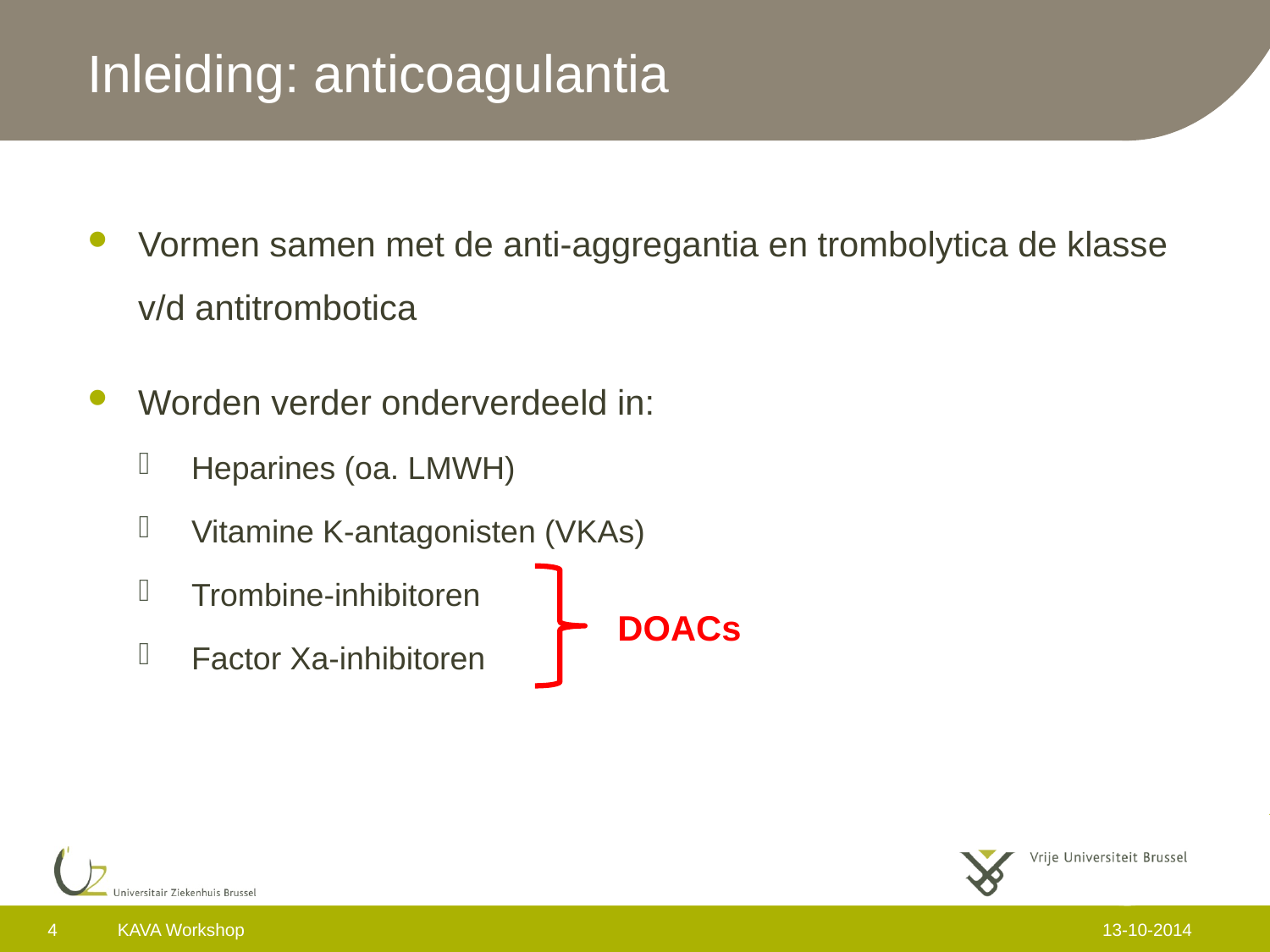

# Inleiding: anticoagulantia
Vormen samen met de anti-aggregantia en trombolytica de klasse v/d antitrombotica

Worden verder onderverdeeld in:
Heparines (oa. LMWH)
Vitamine K-antagonisten (VKAs)
Trombine-inhibitoren
Factor Xa-inhibitoren

DOACs
4
KAVA Workshop
13-10-2014